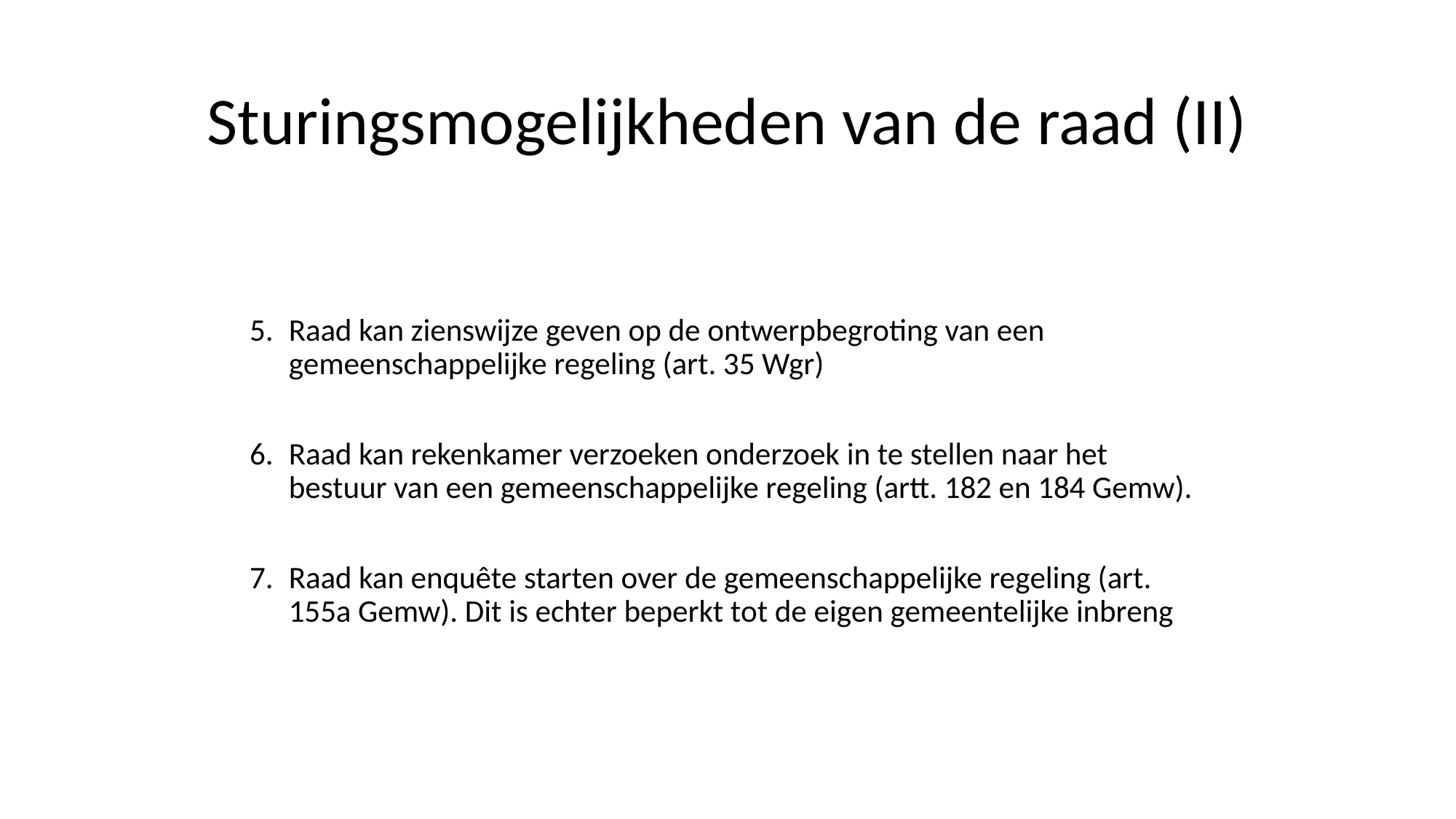

# Sturingsmogelijkheden van de raad (II)
Raad kan zienswijze geven op de ontwerpbegroting van een gemeenschappelijke regeling (art. 35 Wgr)

Raad kan rekenkamer verzoeken onderzoek in te stellen naar het bestuur van een gemeenschappelijke regeling (artt. 182 en 184 Gemw).

Raad kan enquête starten over de gemeenschappelijke regeling (art. 155a Gemw). Dit is echter beperkt tot de eigen gemeentelijke inbreng